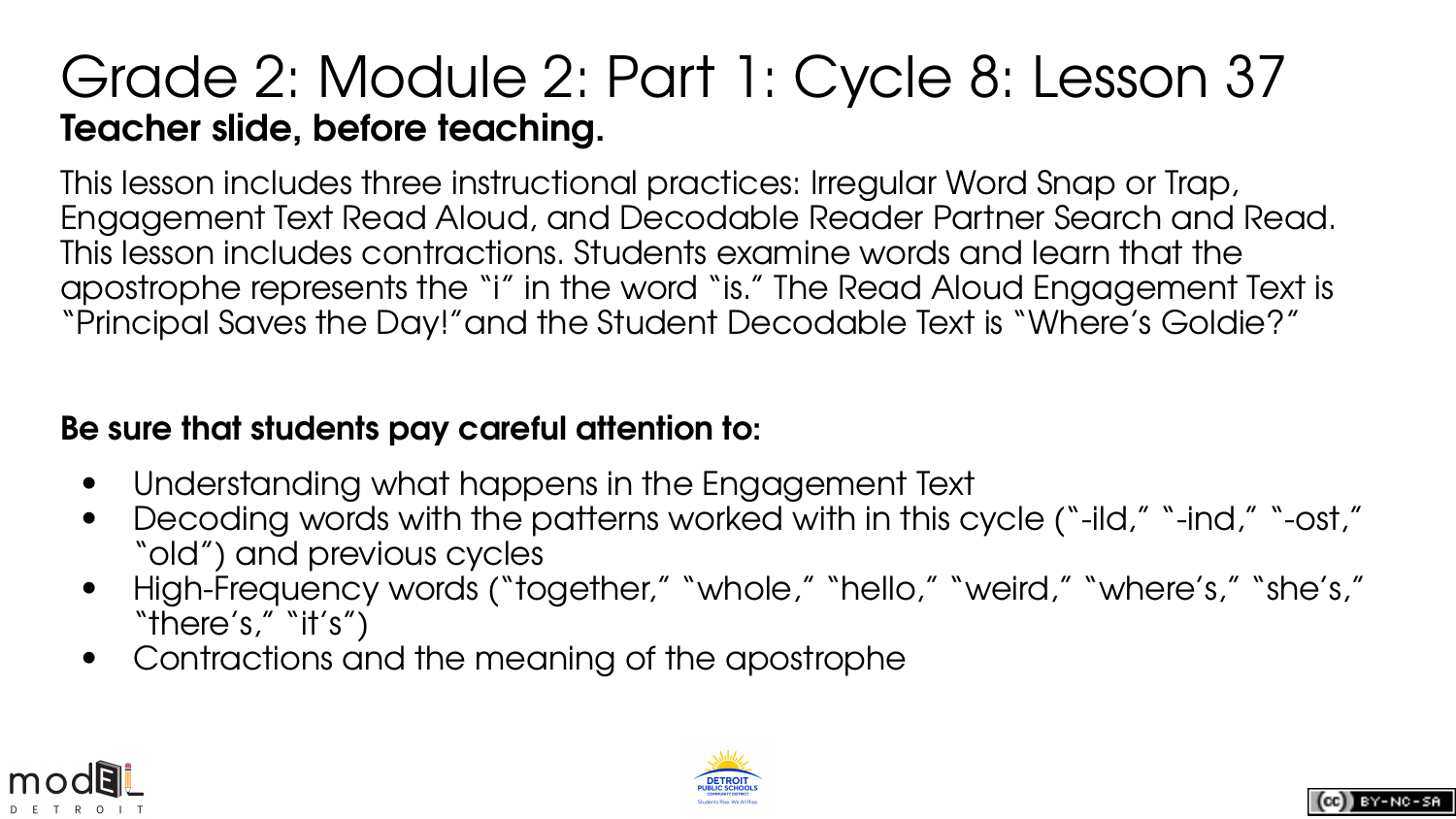

# Grade 2: Module 2: Part 1: Cycle 8: Lesson 37
Teacher slide, before teaching.
This lesson includes three instructional practices: Irregular Word Snap or Trap, Engagement Text Read Aloud, and Decodable Reader Partner Search and Read. This lesson includes contractions. Students examine words and learn that the apostrophe represents the “i” in the word “is.” The Read Aloud Engagement Text is “Principal Saves the Day!”and the Student Decodable Text is “Where’s Goldie?”

Be sure that students pay careful attention to:
Understanding what happens in the Engagement Text
Decoding words with the patterns worked with in this cycle (“-ild,” “-ind,” “-ost,” “old”) and previous cycles
High-Frequency words (“together,” “whole,” “hello,” “weird,” “where’s,” “she’s,” “there’s,” “it’s”)
Contractions and the meaning of the apostrophe